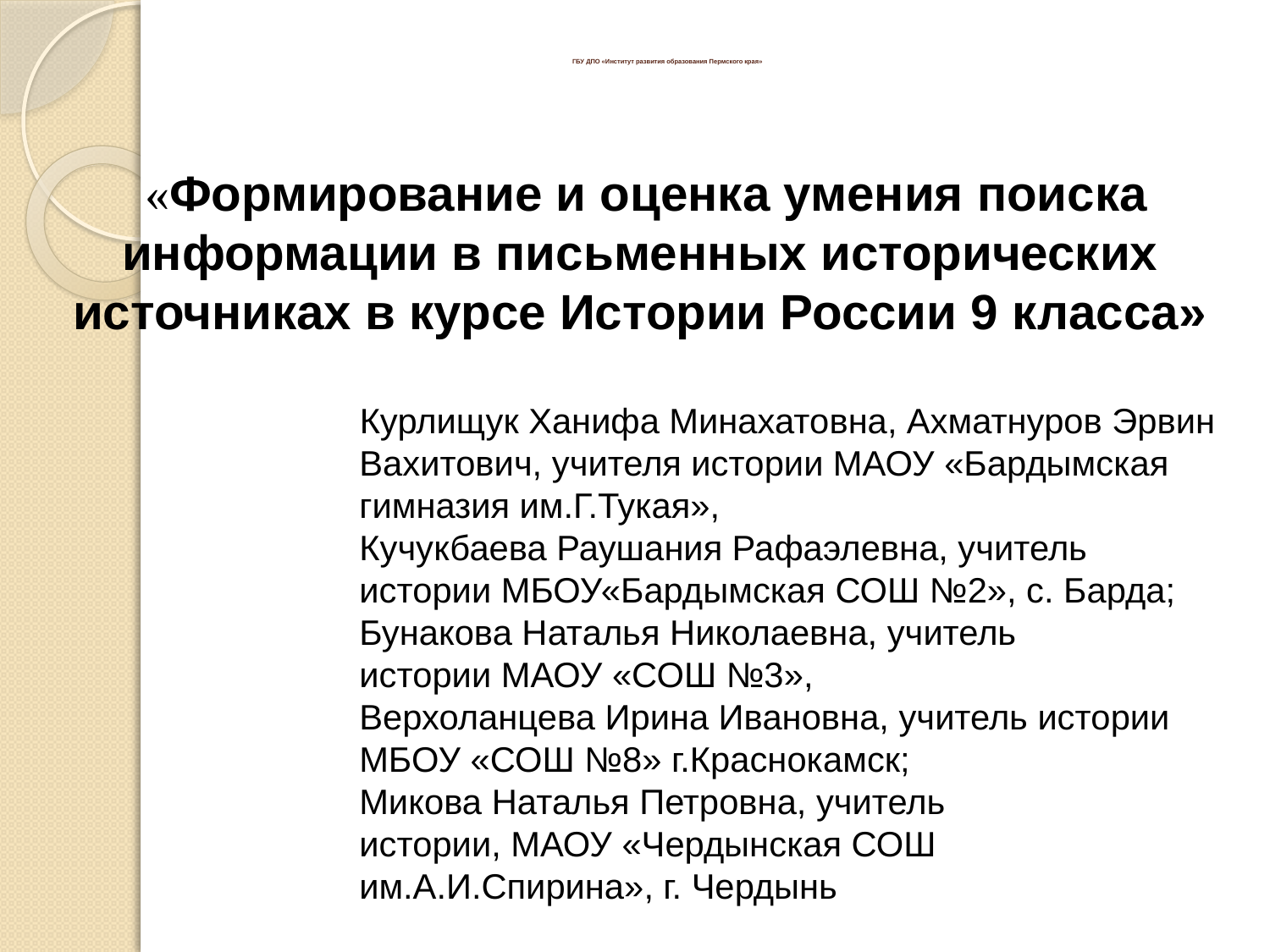

# ГБУ ДПО «Институт развития образования Пермского края»

 «Формирование и оценка умения поиска информации в письменных исторических источниках в курсе Истории России 9 класса»

                                  Курлищук Ханифа Минахатовна, Ахматнуров Эрвин
                               Вахитович, учителя истории МАОУ «Бардымская
                               гимназия им.Г.Тукая»,
                               Кучукбаева Раушания Рафаэлевна, учитель
                               истории МБОУ«Бардымская СОШ №2», с. Барда;
                               Бунакова Наталья Николаевна, учитель
                               истории МАОУ «СОШ №3»,
                               Верхоланцева Ирина Ивановна, учитель истории
                               МБОУ «СОШ №8» г.Краснокамск;
                               Микова Наталья Петровна, учитель
                               истории, МАОУ «Чердынская СОШ
                               им.А.И.Спирина», г. Чердынь